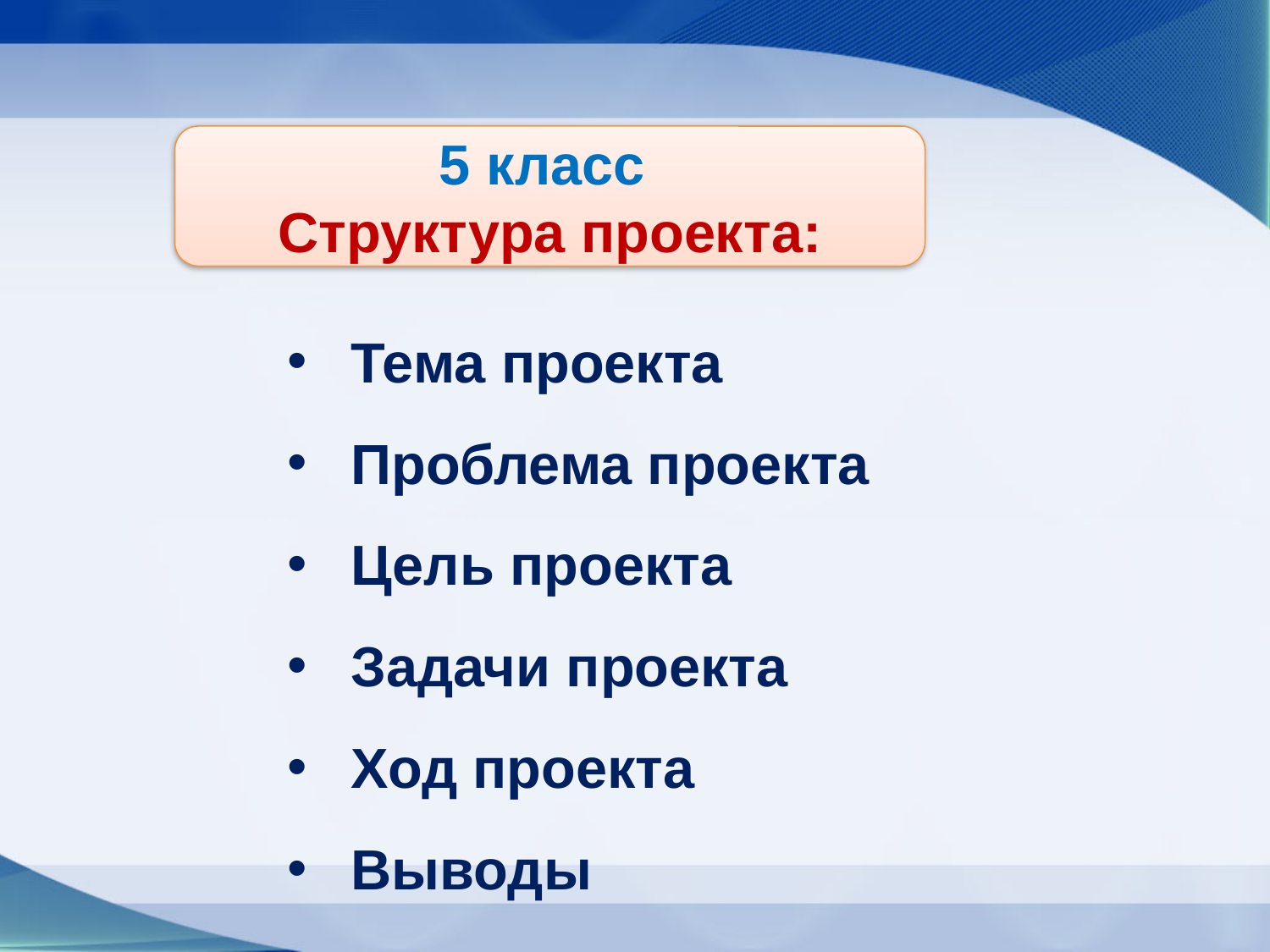

5 класс
Структура проекта:
Тема проекта
Проблема проекта
Цель проекта
Задачи проекта
Ход проекта
Выводы